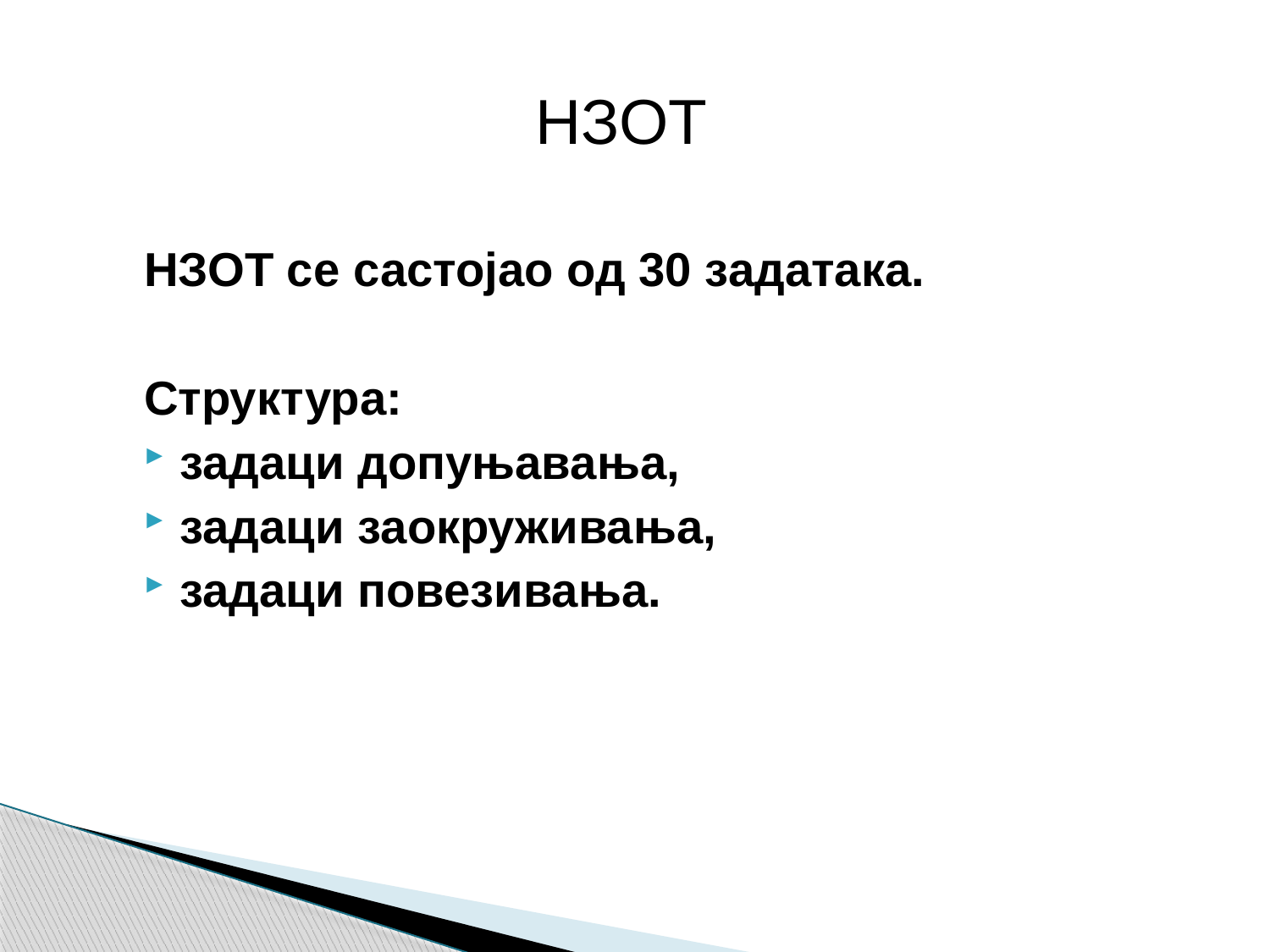

НЗОТ
НЗОТ се састојао од 30 задатака.

Структура:
задаци допуњавања,
задаци заокруживања,
задаци повезивања.